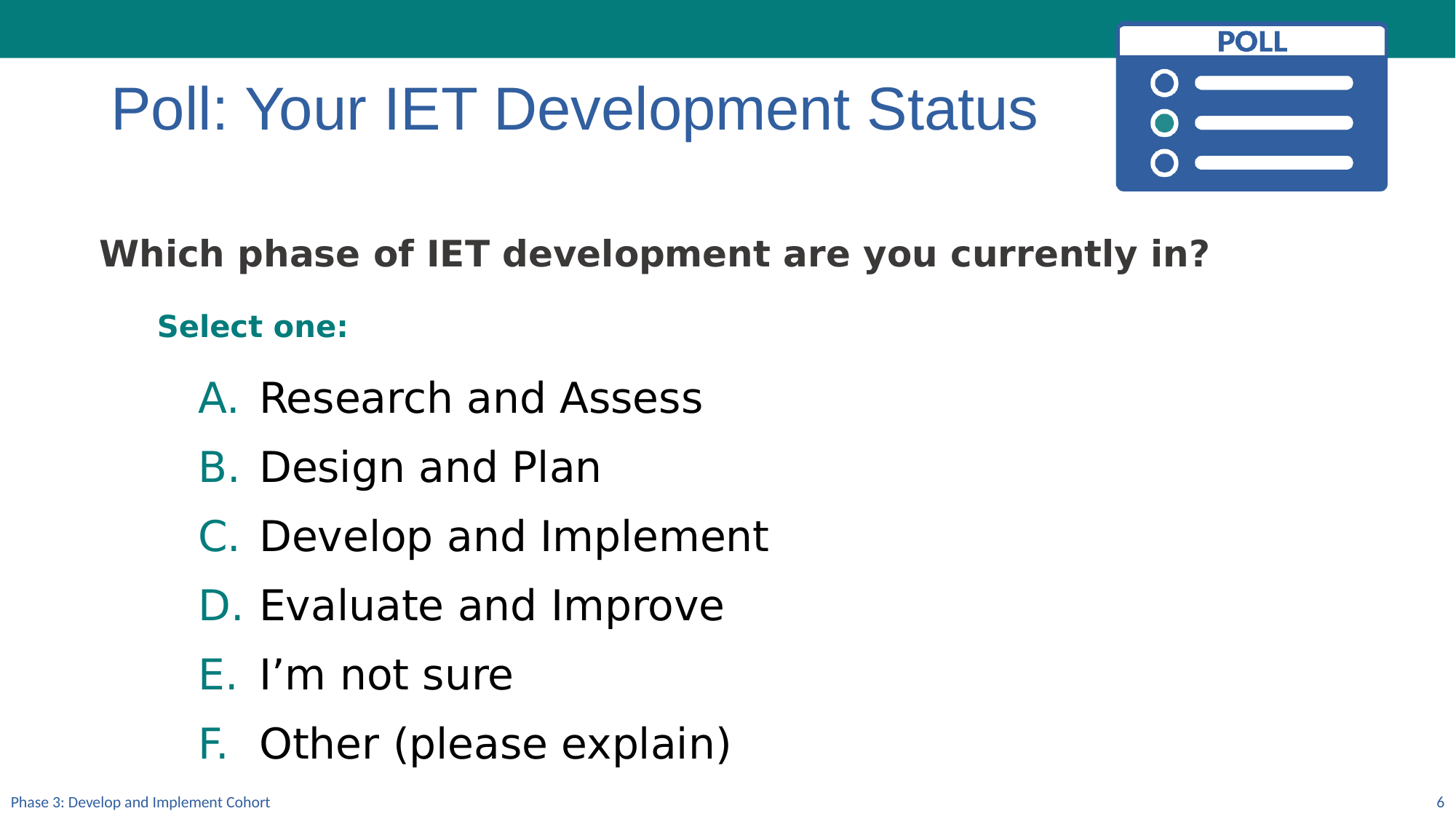

Poll: Your IET Development Status
Which phase of IET development are you currently in?
Select one:
Research and Assess
Design and Plan
Develop and Implement
Evaluate and Improve
I’m not sure
Other (please explain)
Phase 3: Develop and Implement Cohort
6